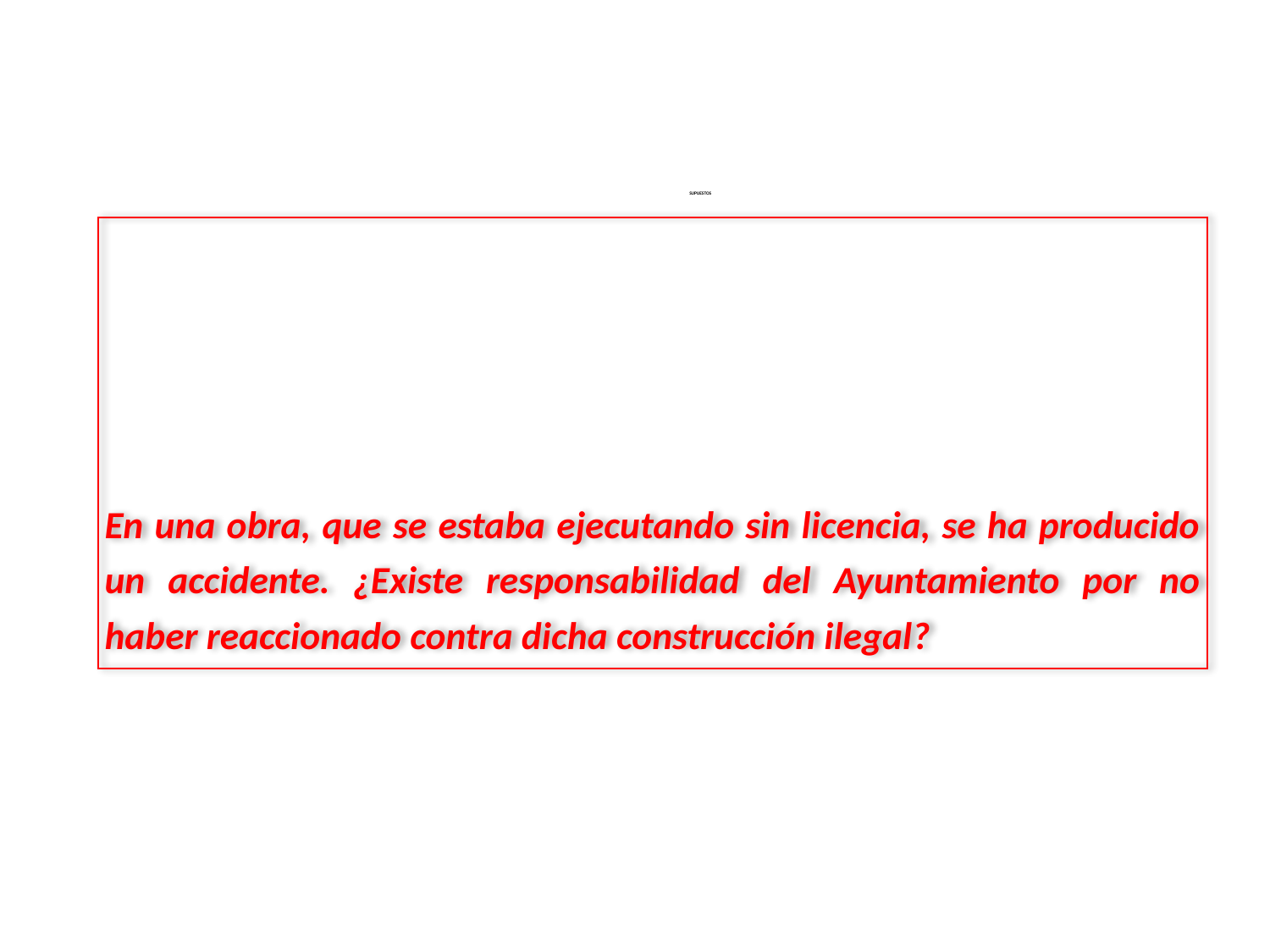

# SUPUESTOS

En una obra, que se estaba ejecutando sin licencia, se ha producido un accidente. ¿Existe responsabilidad del Ayuntamiento por no haber reaccionado contra dicha construcción ilegal?